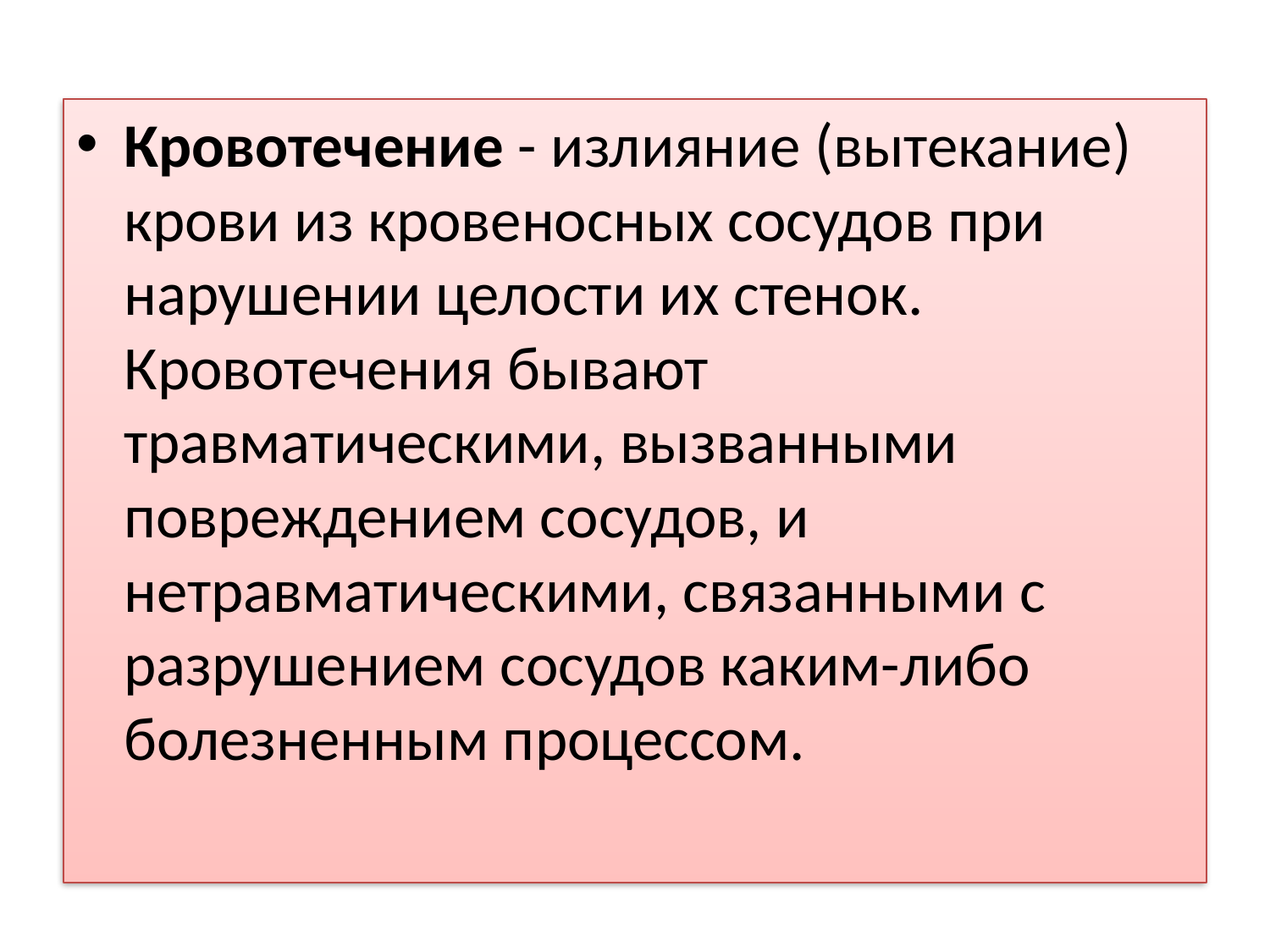

Кровотечение - излияние (вытекание) крови из кровеносных сосудов при нарушении целости их стенок. Кровотечения бывают травматическими, вызванными повреждением сосудов, и нетравматическими, связанными с разрушением сосудов каким-либо болезненным процессом.